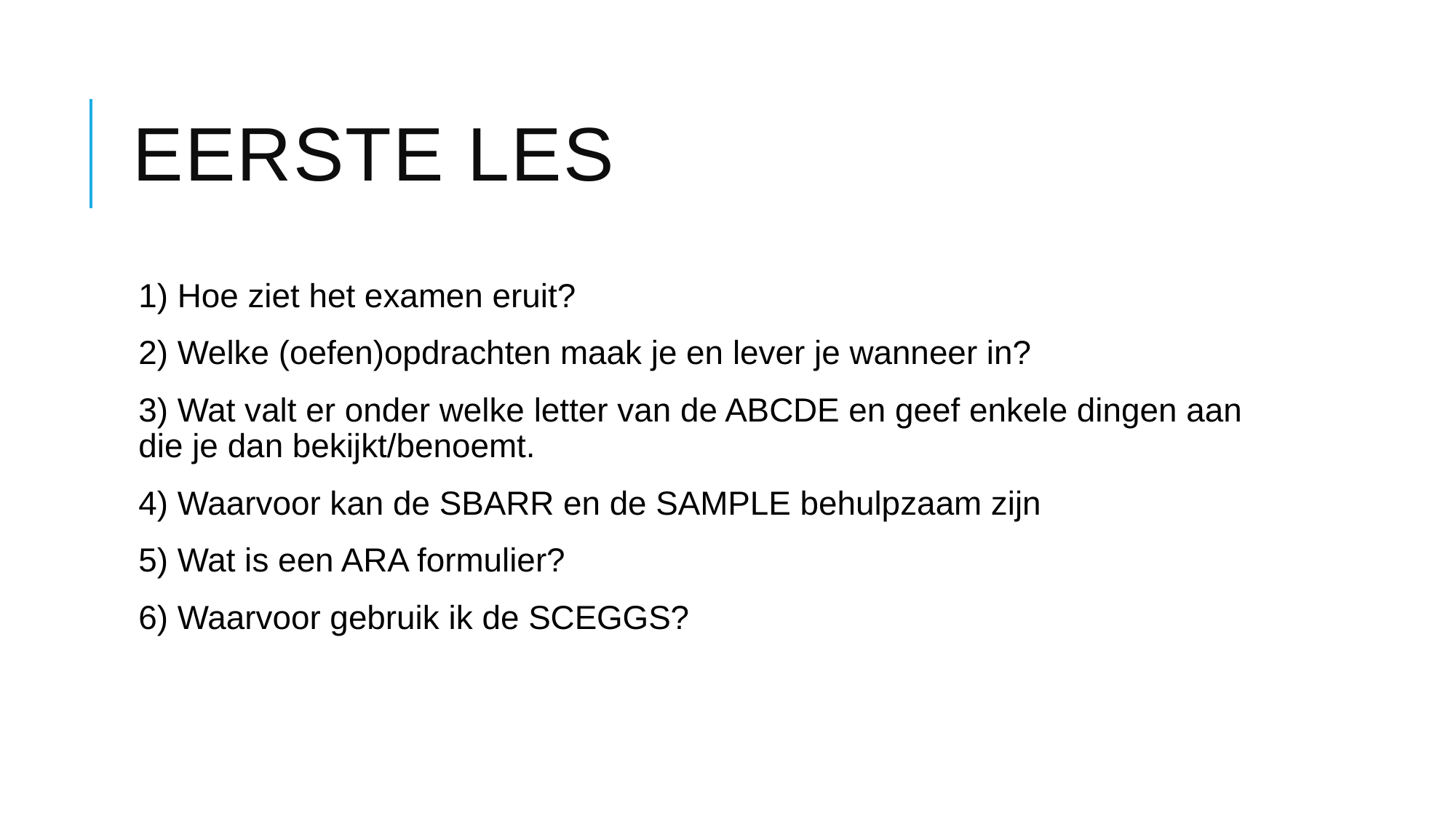

# Eerste les
1) Hoe ziet het examen eruit?
2) Welke (oefen)opdrachten maak je en lever je wanneer in?
3) Wat valt er onder welke letter van de ABCDE en geef enkele dingen aan die je dan bekijkt/benoemt.
4) Waarvoor kan de SBARR en de SAMPLE behulpzaam zijn
5) Wat is een ARA formulier?
6) Waarvoor gebruik ik de SCEGGS?